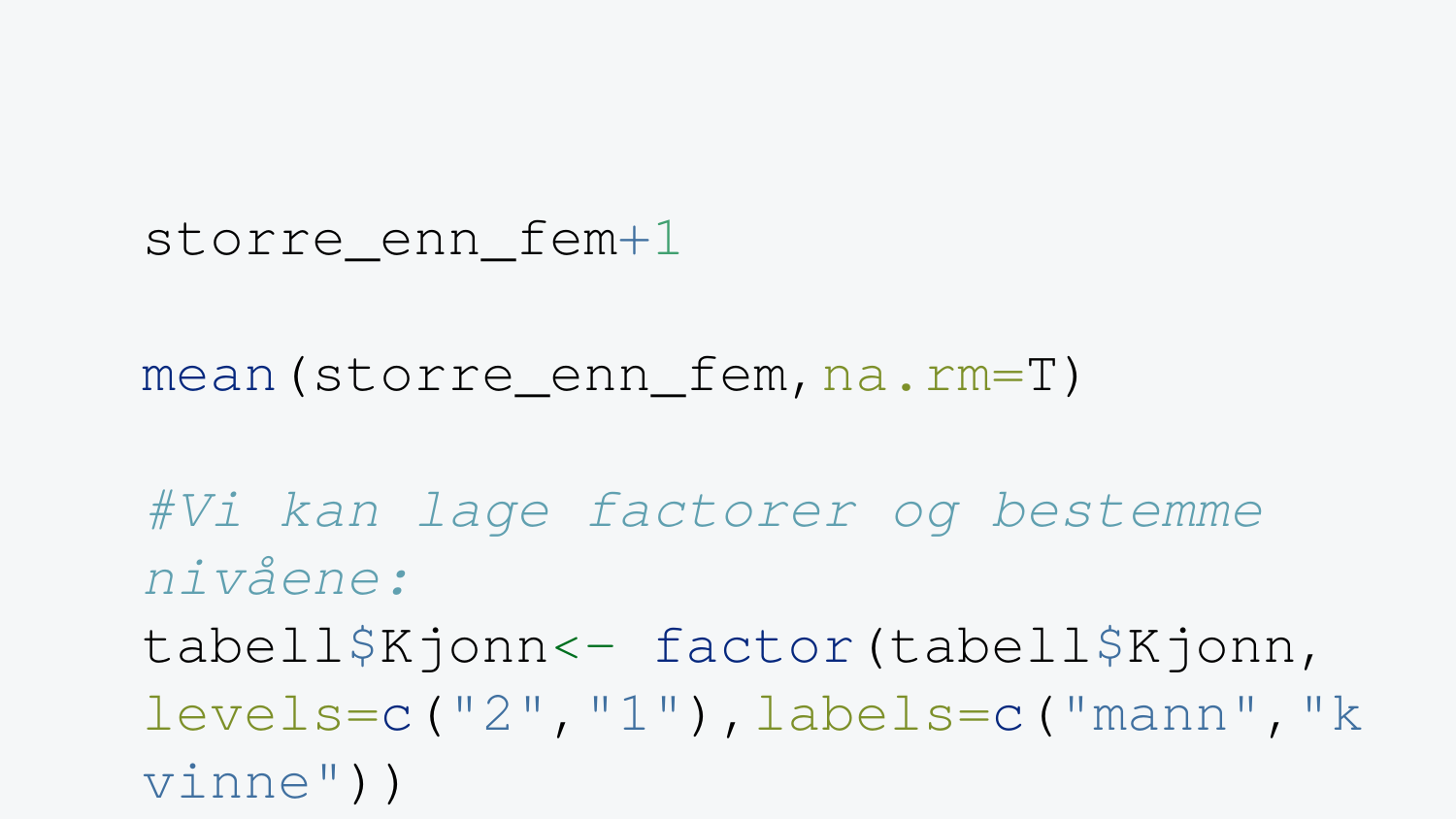

storre_enn_fem+1
mean(storre_enn_fem,na.rm=T)
#Vi kan lage factorer og bestemme nivåene:
tabell$Kjonn<- factor(tabell$Kjonn, levels=c("2","1"),labels=c("mann","kvinne"))